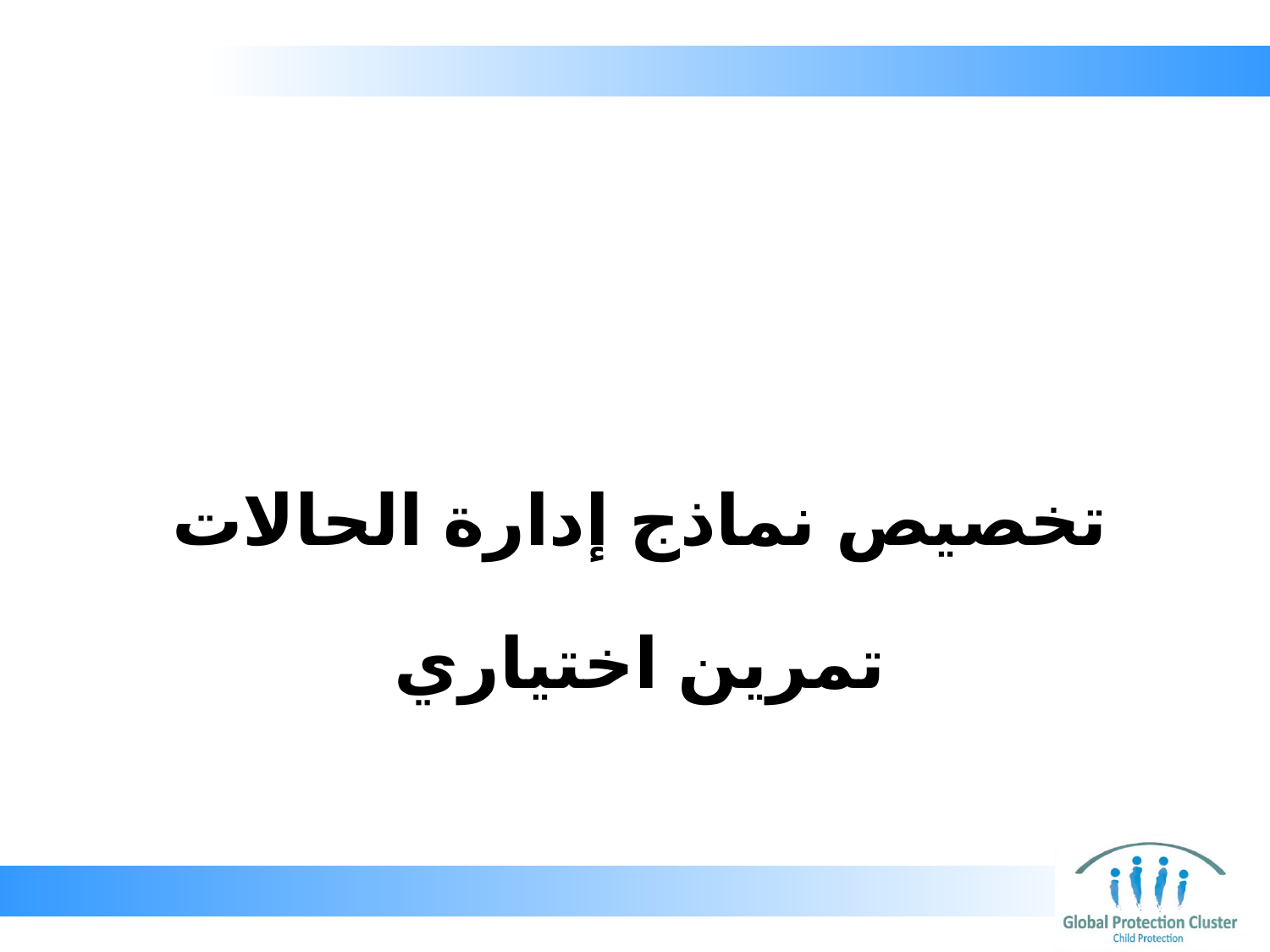

تخصيص نماذج إدارة الحالات

# تمرين اختياري